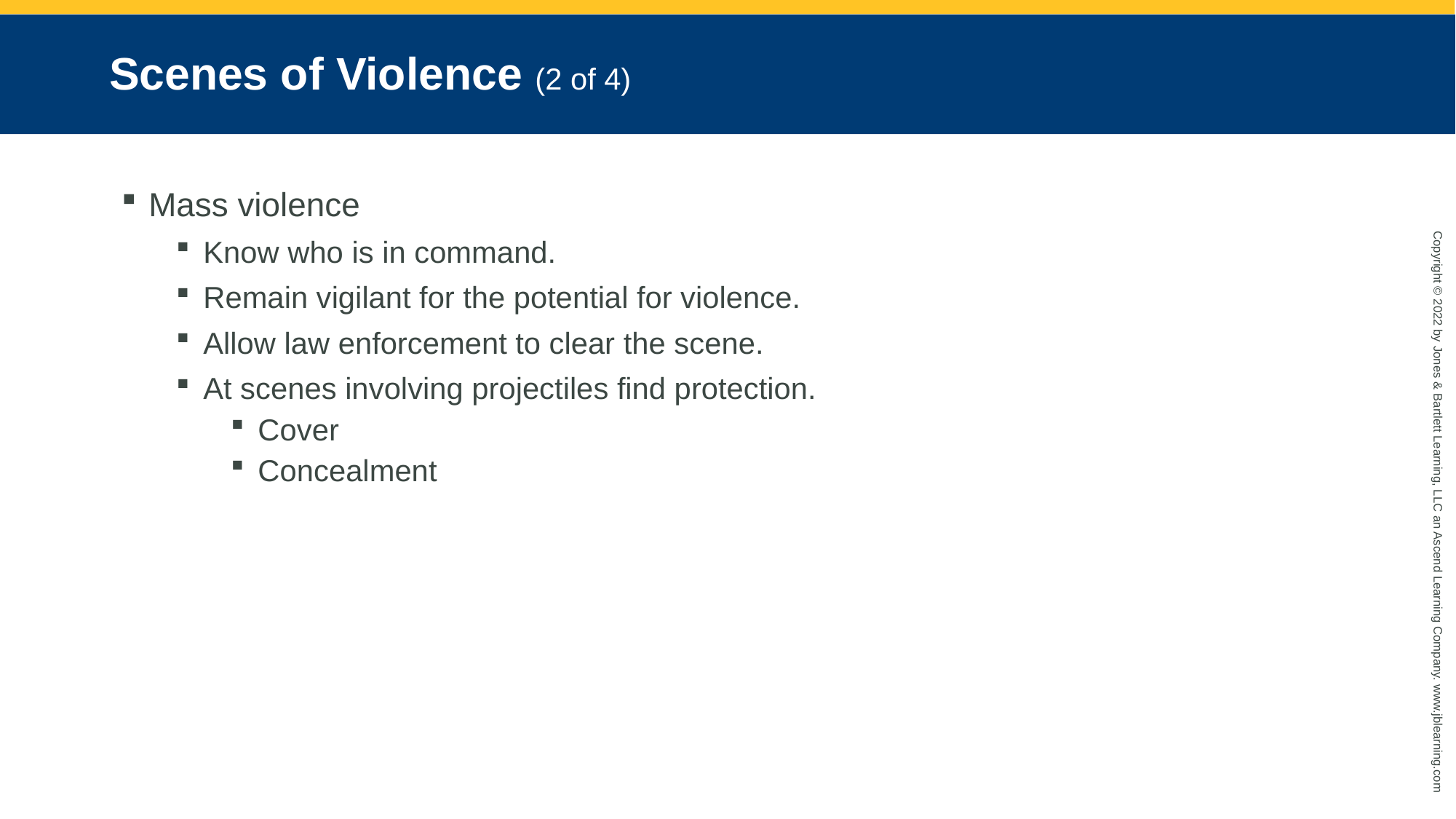

# Scenes of Violence (2 of 4)
Mass violence
Know who is in command.
Remain vigilant for the potential for violence.
Allow law enforcement to clear the scene.
At scenes involving projectiles find protection.
Cover
Concealment